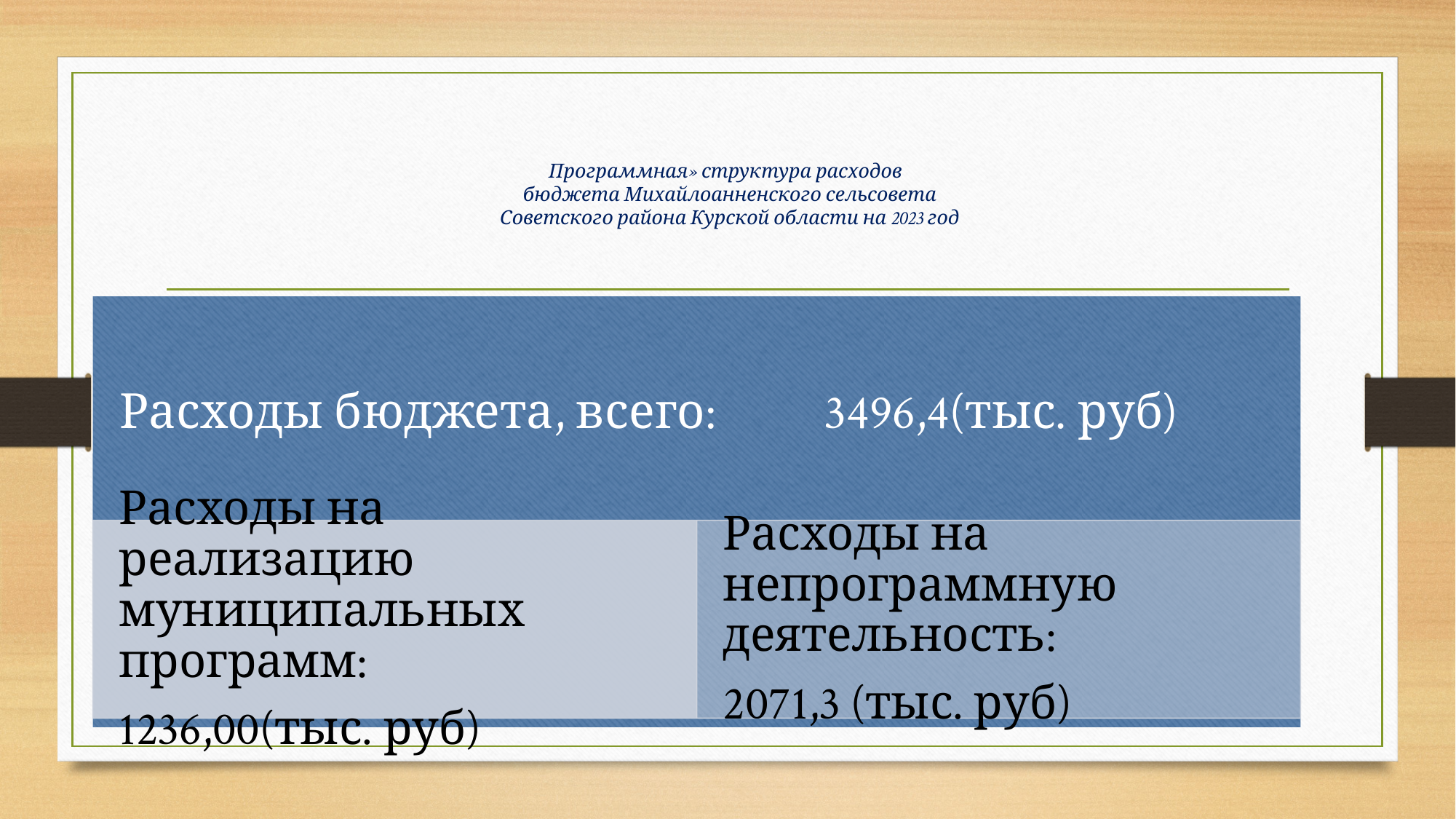

# Программная» структура расходов бюджета Михайлоанненского сельсовета Советского района Курской области на 2023 год
Расходы бюджета, всего:          3496,4(тыс. руб)
Расходы на реализацию муниципальных программ:
1236,00(тыс. руб)
Расходы на непрограммную деятельность:
2071,3 (тыс. руб)